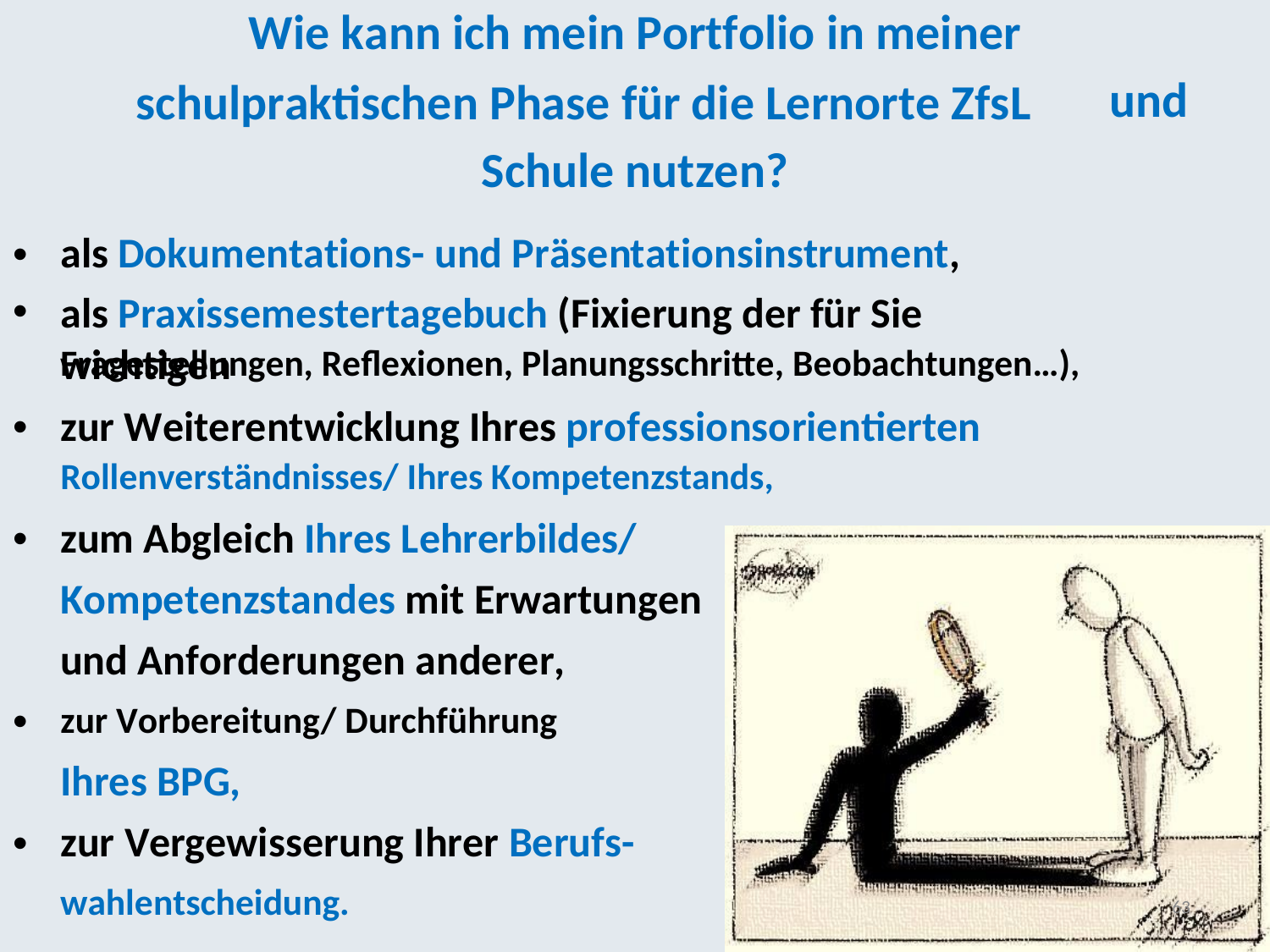

Wie kann ich mein Portfolio in meiner
schulpraktischen Phase für die Lernorte ZfsL
Schule nutzen?
als Dokumentations- und Präsentationsinstrument,
als Praxissemestertagebuch (Fixierung der für Sie wichtigen
und
•
•
Fragestellungen, Reflexionen, Planungsschritte, Beobachtungen…),
zur Weiterentwicklung Ihres professionsorientierten
Rollenverständnisses/ Ihres Kompetenzstands,
zum Abgleich Ihres Lehrerbildes/
Kompetenzstandes mit Erwartungen
und Anforderungen anderer,
zur Vorbereitung/ Durchführung
 Ihres BPG,
zur Vergewisserung Ihrer Berufs-
•
•

•
•
wahlentscheidung.
63